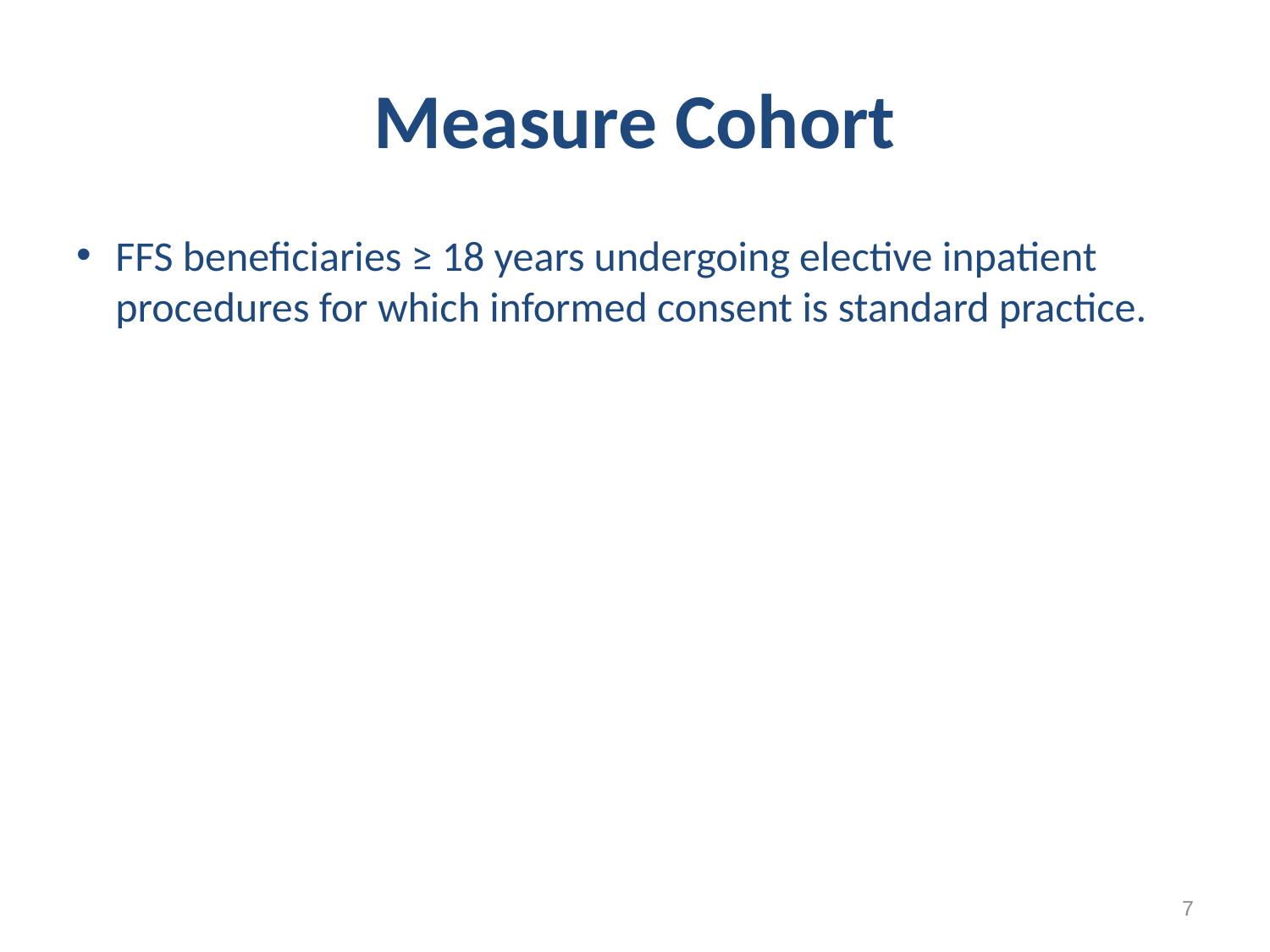

# Measure Cohort
FFS beneficiaries ≥ 18 years undergoing elective inpatient procedures for which informed consent is standard practice.
7